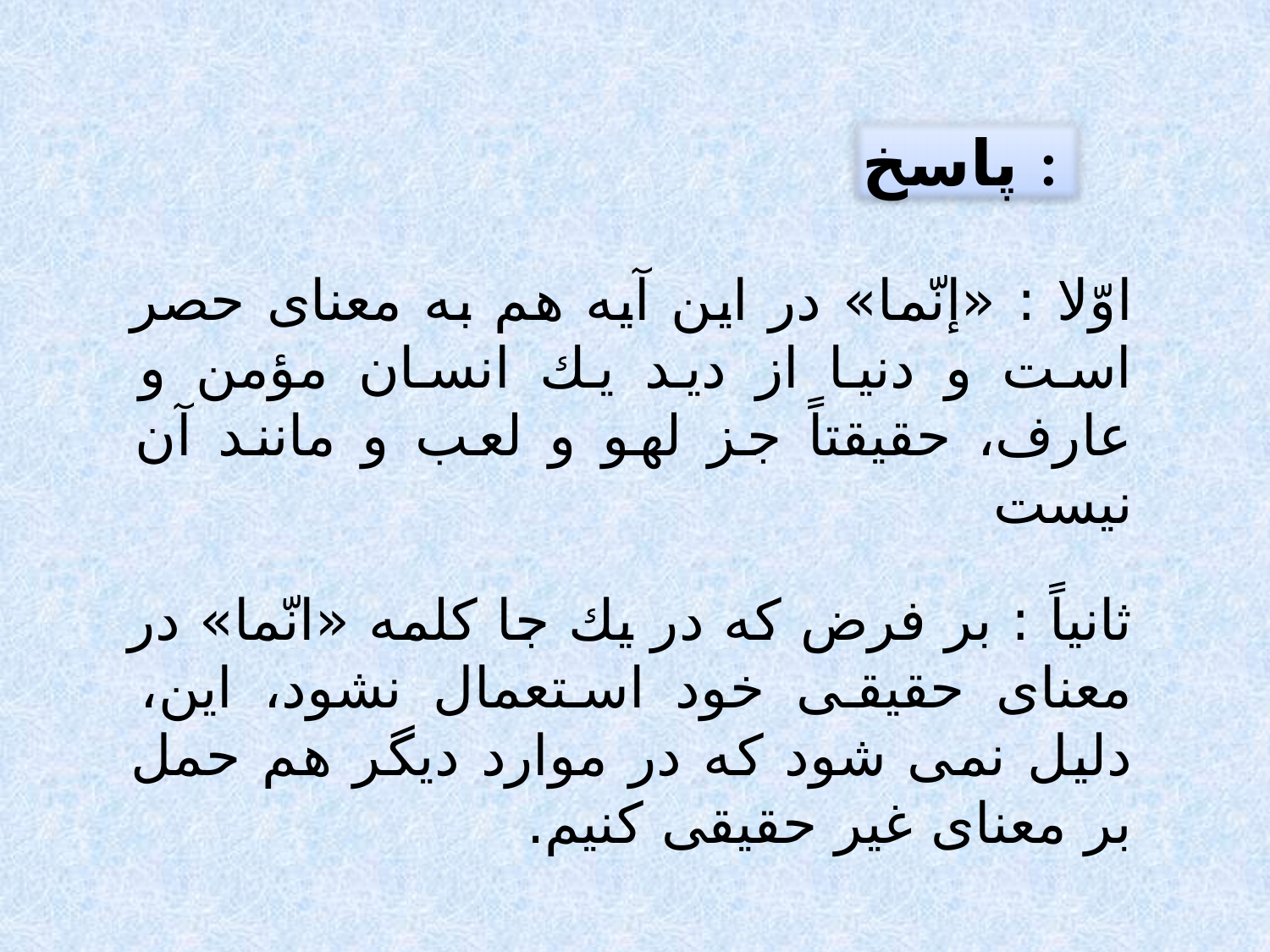

پاسخ :
اوّلا : «إنّما» در اين آيه هم به معناى حصر است و دنيا از ديد يك انسان مؤمن و عارف، حقيقتاً جز لهو و لعب و مانند آن نيست
ثانياً : بر فرض كه در يك جا كلمه «انّما» در معناى حقيقى خود استعمال نشود، اين، دليل نمى شود كه در موارد ديگر هم حمل بر معناى غير حقيقى كنيم.